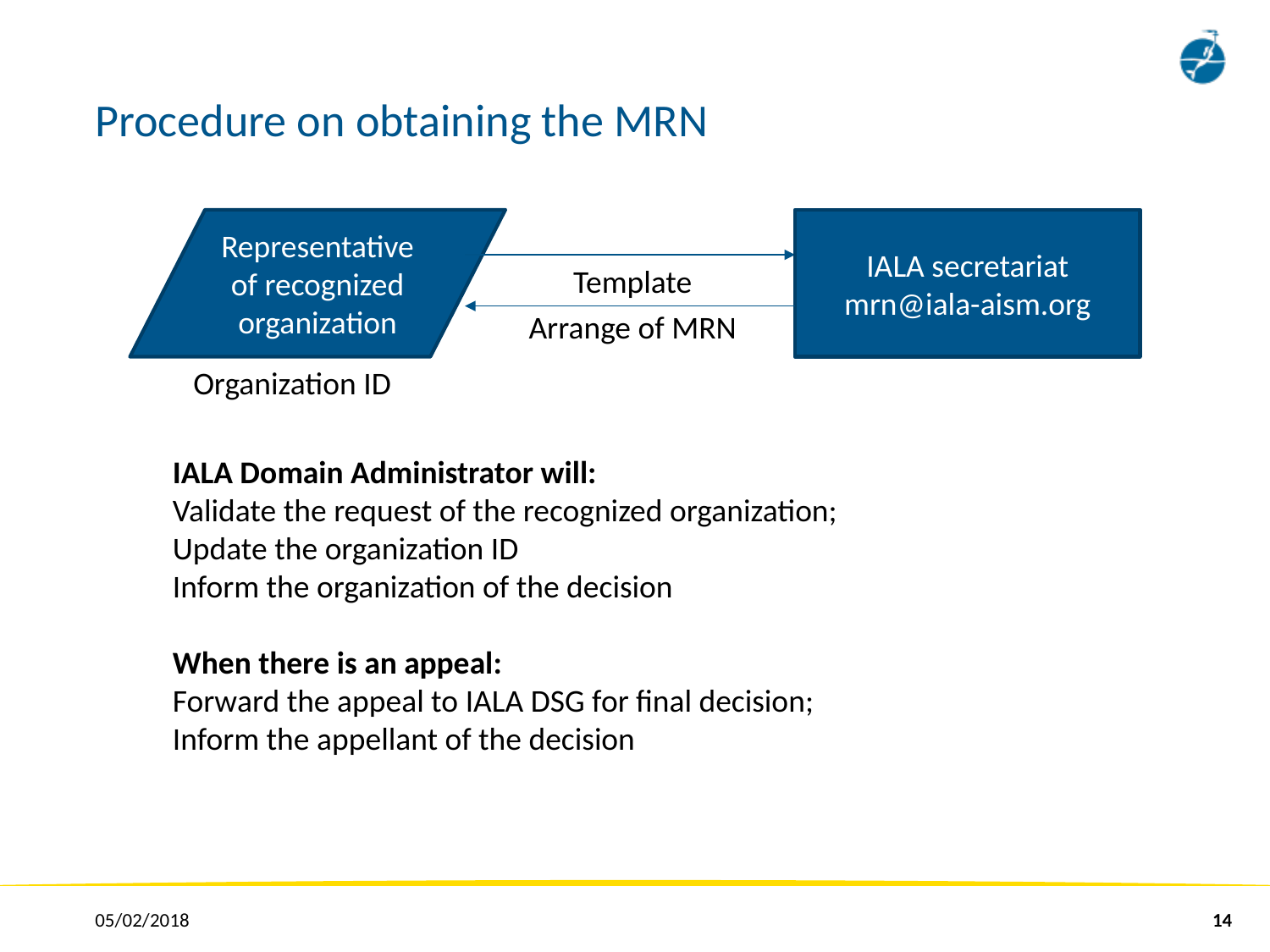

# Procedure on obtaining the MRN
Representative of recognized organization
IALA secretariat
mrn@iala-aism.org
Template
Arrange of MRN
Organization ID
IALA Domain Administrator will:
Validate the request of the recognized organization;
Update the organization ID
Inform the organization of the decision

When there is an appeal:
Forward the appeal to IALA DSG for final decision;
Inform the appellant of the decision
05/02/2018
14